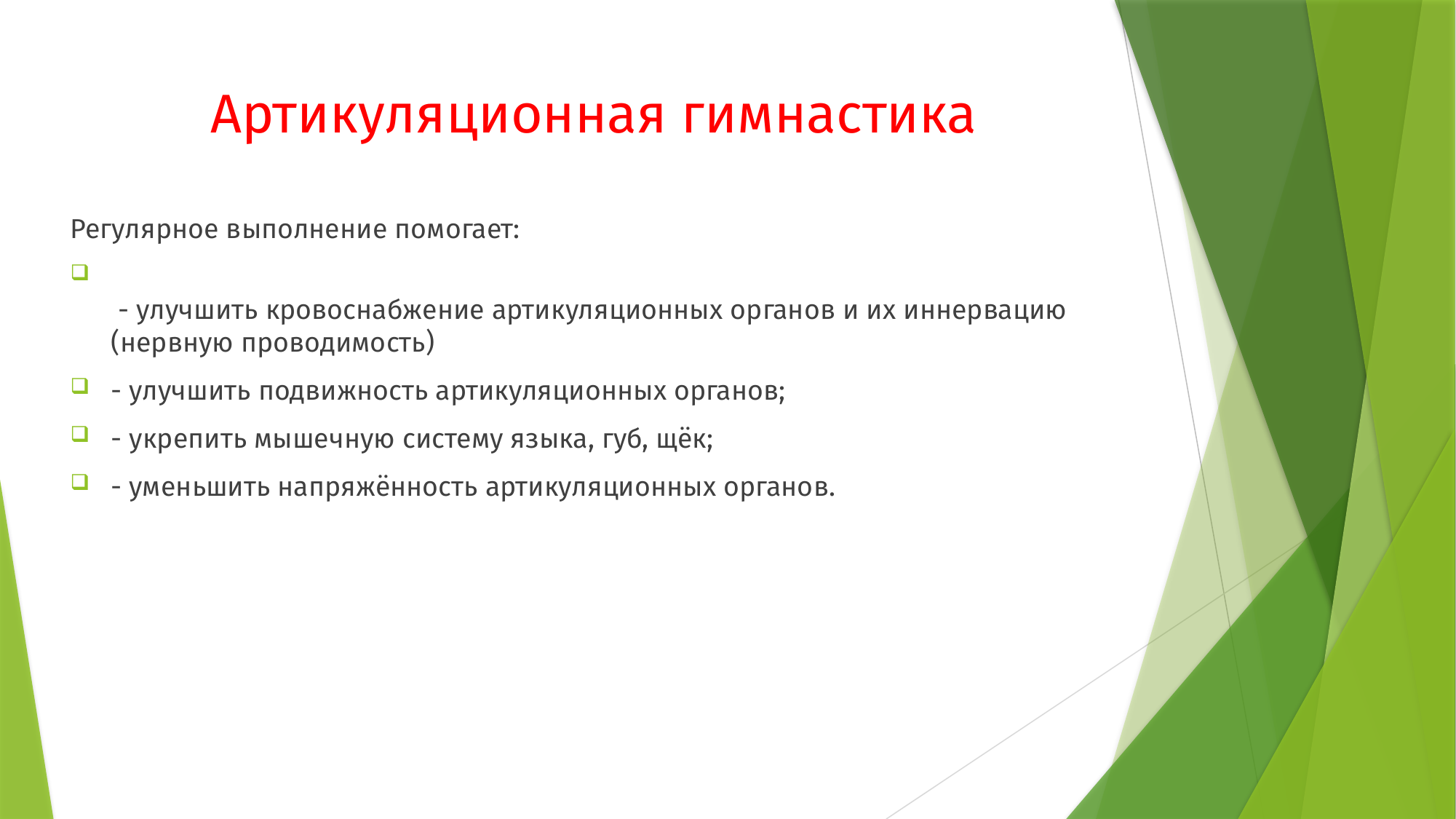

# Артикуляционная гимнастика
Регулярное выполнение помогает:
 - улучшить кровоснабжение артикуляционных органов и их иннервацию (нервную проводимость)
- улучшить подвижность артикуляционных органов;
- укрепить мышечную систему языка, губ, щёк;
- уменьшить напряжённость артикуляционных органов.